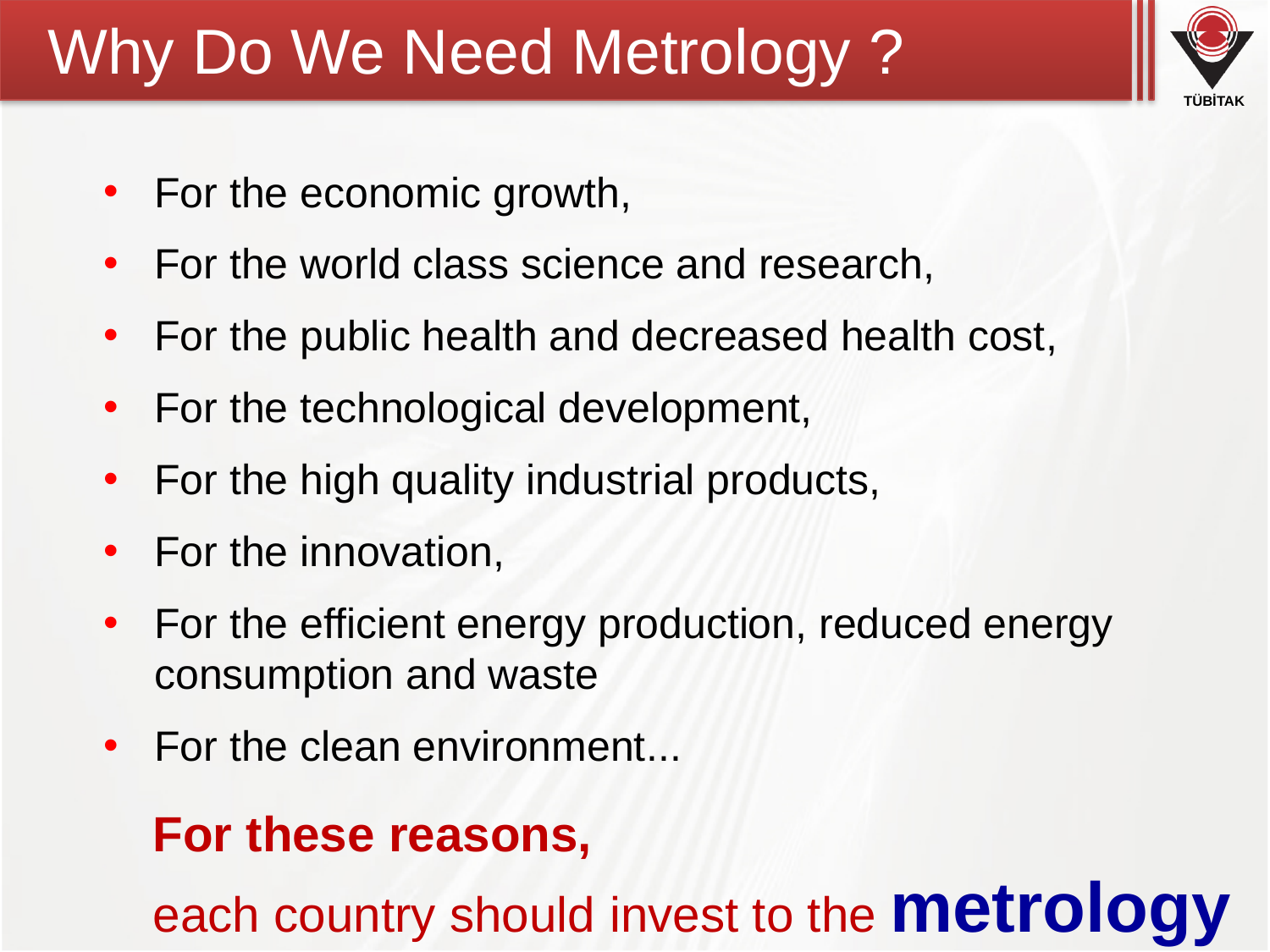

# Why Do We Need Metrology ?
For the economic growth,
For the world class science and research,
For the public health and decreased health cost,
For the technological development,
For the high quality industrial products,
For the innovation,
For the efficient energy production, reduced energy consumption and waste
For the clean environment...
For these reasons,
each country should invest to the metrology